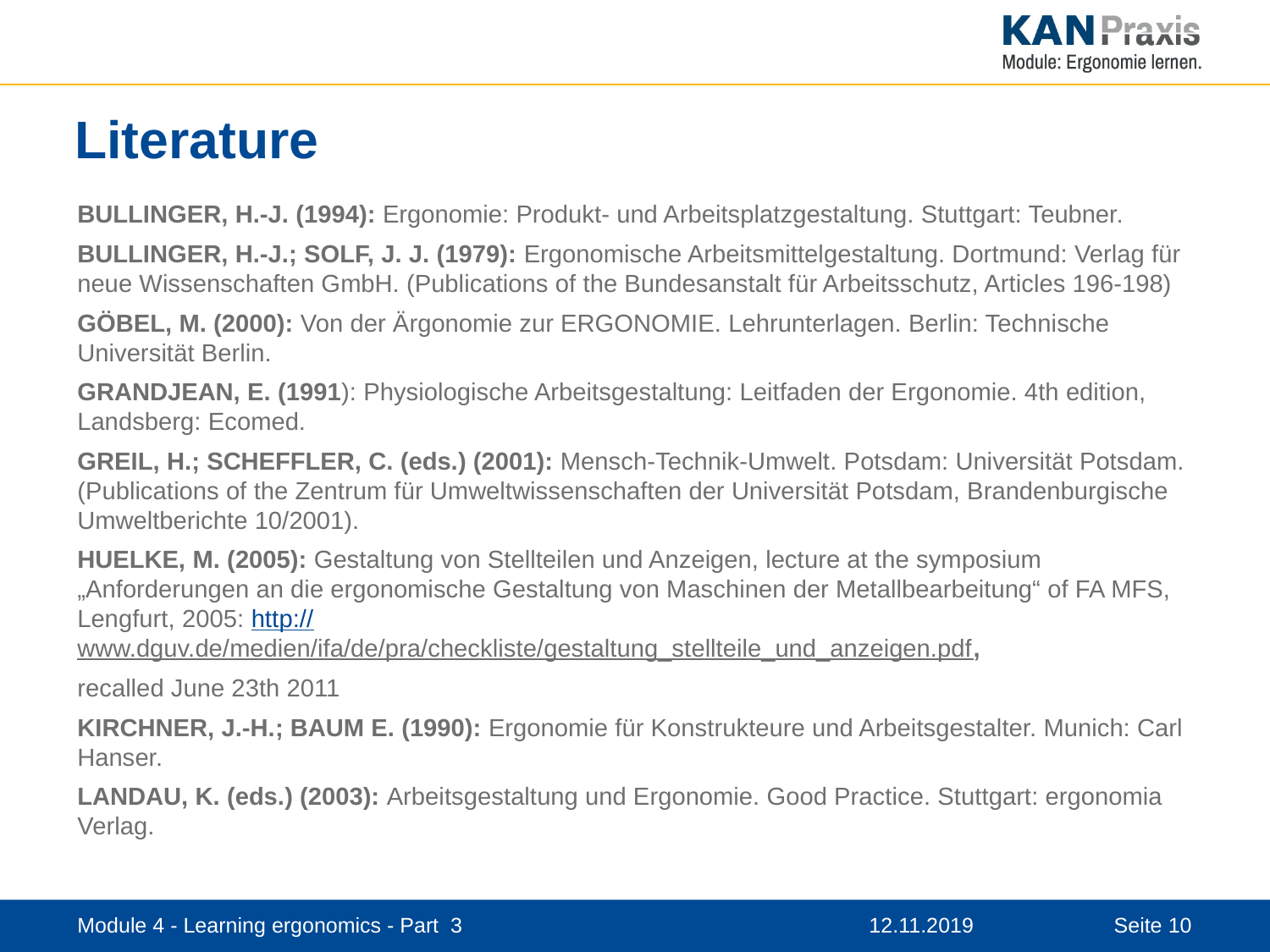

# Literature
BULLINGER, H.-J. (1994): Ergonomie: Produkt- und Arbeitsplatzgestaltung. Stuttgart: Teubner.
BULLINGER, H.-J.; SOLF, J. J. (1979): Ergonomische Arbeitsmittelgestaltung. Dortmund: Verlag für neue Wissenschaften GmbH. (Publications of the Bundesanstalt für Arbeitsschutz, Articles 196-198)
GÖBEL, M. (2000): Von der Ärgonomie zur ERGONOMIE. Lehrunterlagen. Berlin: Technische Universität Berlin.
GRANDJEAN, E. (1991): Physiologische Arbeitsgestaltung: Leitfaden der Ergonomie. 4th edition, Landsberg: Ecomed.
GREIL, H.; SCHEFFLER, C. (eds.) (2001): Mensch-Technik-Umwelt. Potsdam: Universität Potsdam. (Publications of the Zentrum für Umweltwissenschaften der Universität Potsdam, Brandenburgische Umweltberichte 10/2001).
HUELKE, M. (2005): Gestaltung von Stellteilen und Anzeigen, lecture at the symposium „Anforderungen an die ergonomische Gestaltung von Maschinen der Metallbearbeitung“ of FA MFS, Lengfurt, 2005: http://www.dguv.de/medien/ifa/de/pra/checkliste/gestaltung_stellteile_und_anzeigen.pdf,
recalled June 23th 2011
KIRCHNER, J.-H.; BAUM E. (1990): Ergonomie für Konstrukteure und Arbeitsgestalter. Munich: Carl Hanser.
LANDAU, K. (eds.) (2003): Arbeitsgestaltung und Ergonomie. Good Practice. Stuttgart: ergonomia Verlag.

Module 4 - Learning ergonomics - Part  3
12.11.2019
10